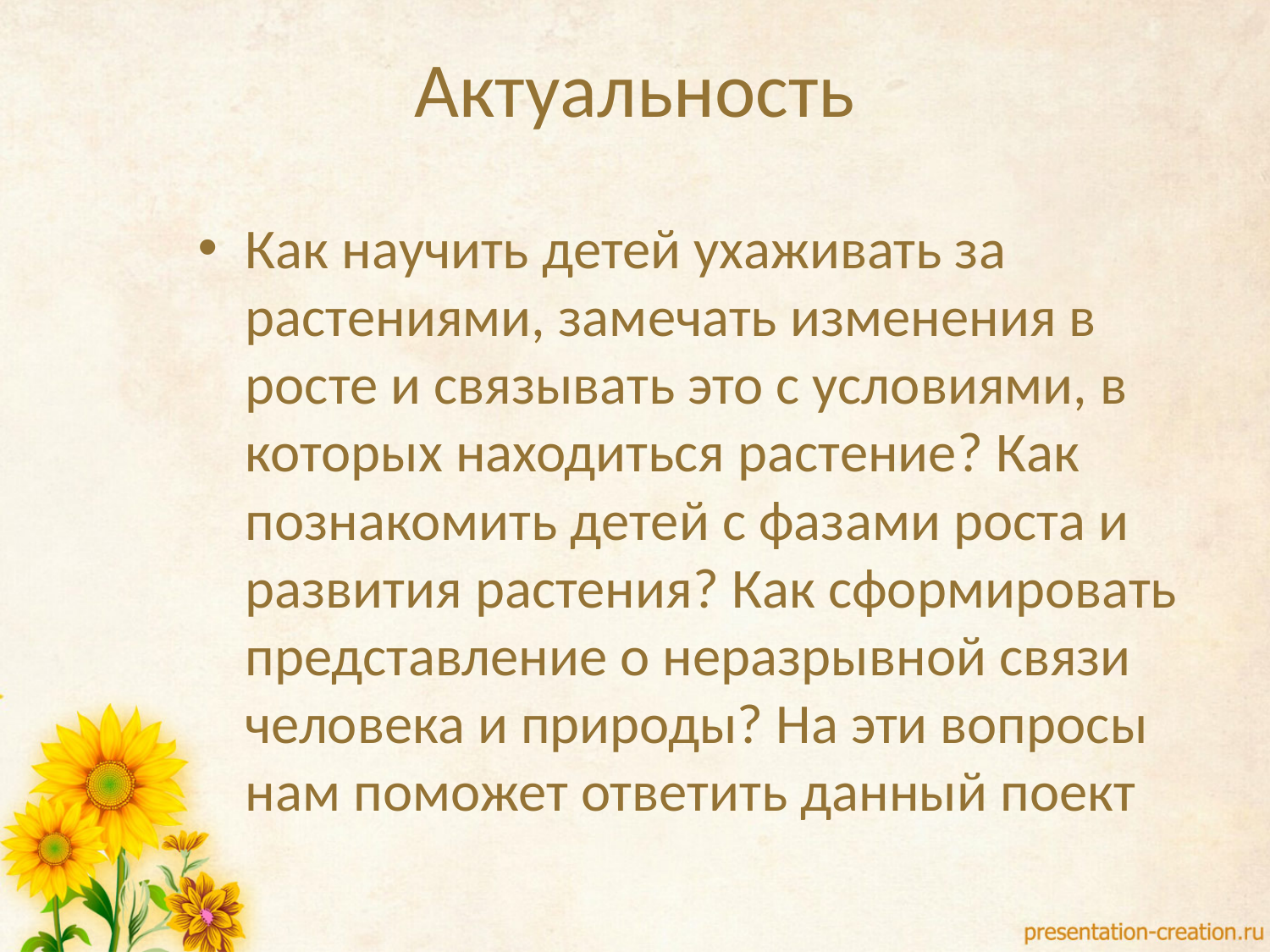

# Актуальность
Как научить детей ухаживать за растениями, замечать изменения в росте и связывать это с условиями, в которых находиться растение? Как познакомить детей с фазами роста и развития растения? Как сформировать представление о неразрывной связи человека и природы? На эти вопросы нам поможет ответить данный поект